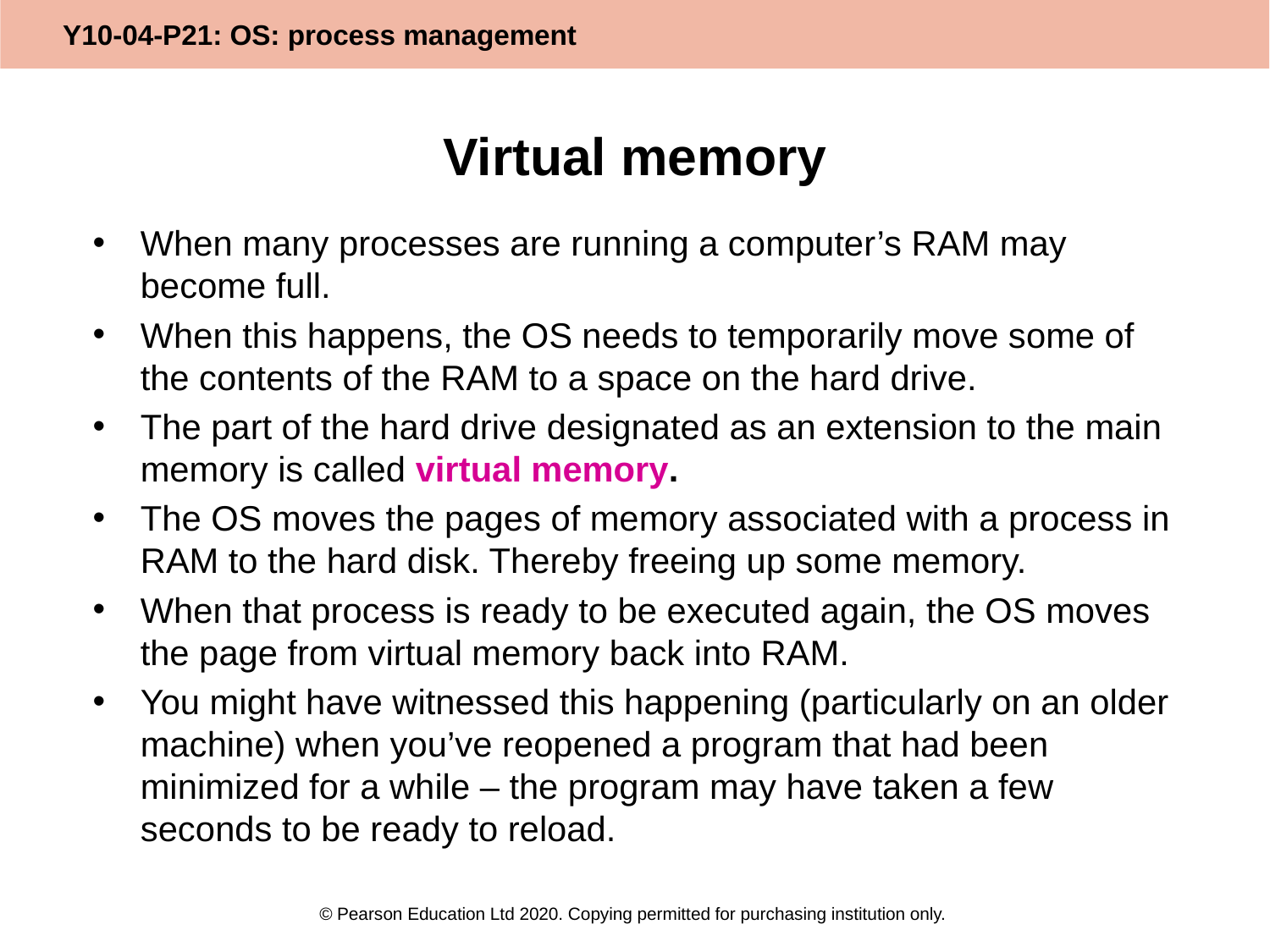

# Virtual memory
When many processes are running a computer’s RAM may become full.
When this happens, the OS needs to temporarily move some of the contents of the RAM to a space on the hard drive.
The part of the hard drive designated as an extension to the main memory is called virtual memory.
The OS moves the pages of memory associated with a process in RAM to the hard disk. Thereby freeing up some memory.
When that process is ready to be executed again, the OS moves the page from virtual memory back into RAM.
You might have witnessed this happening (particularly on an older machine) when you’ve reopened a program that had been minimized for a while – the program may have taken a few seconds to be ready to reload.
© Pearson Education Ltd 2020. Copying permitted for purchasing institution only.